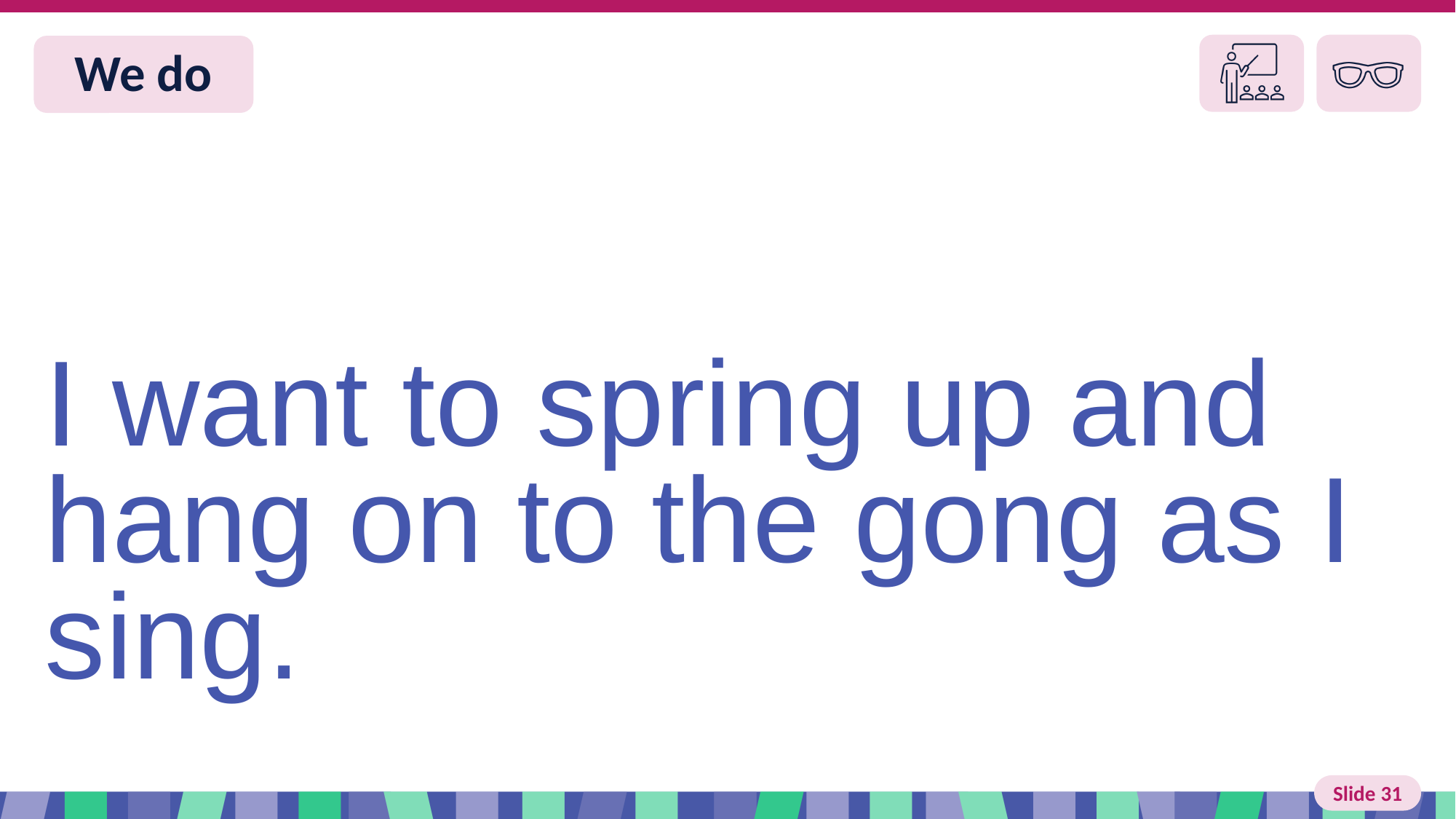

# Slide 32 We do
I want to spring up and hang on to the gong as I sing.